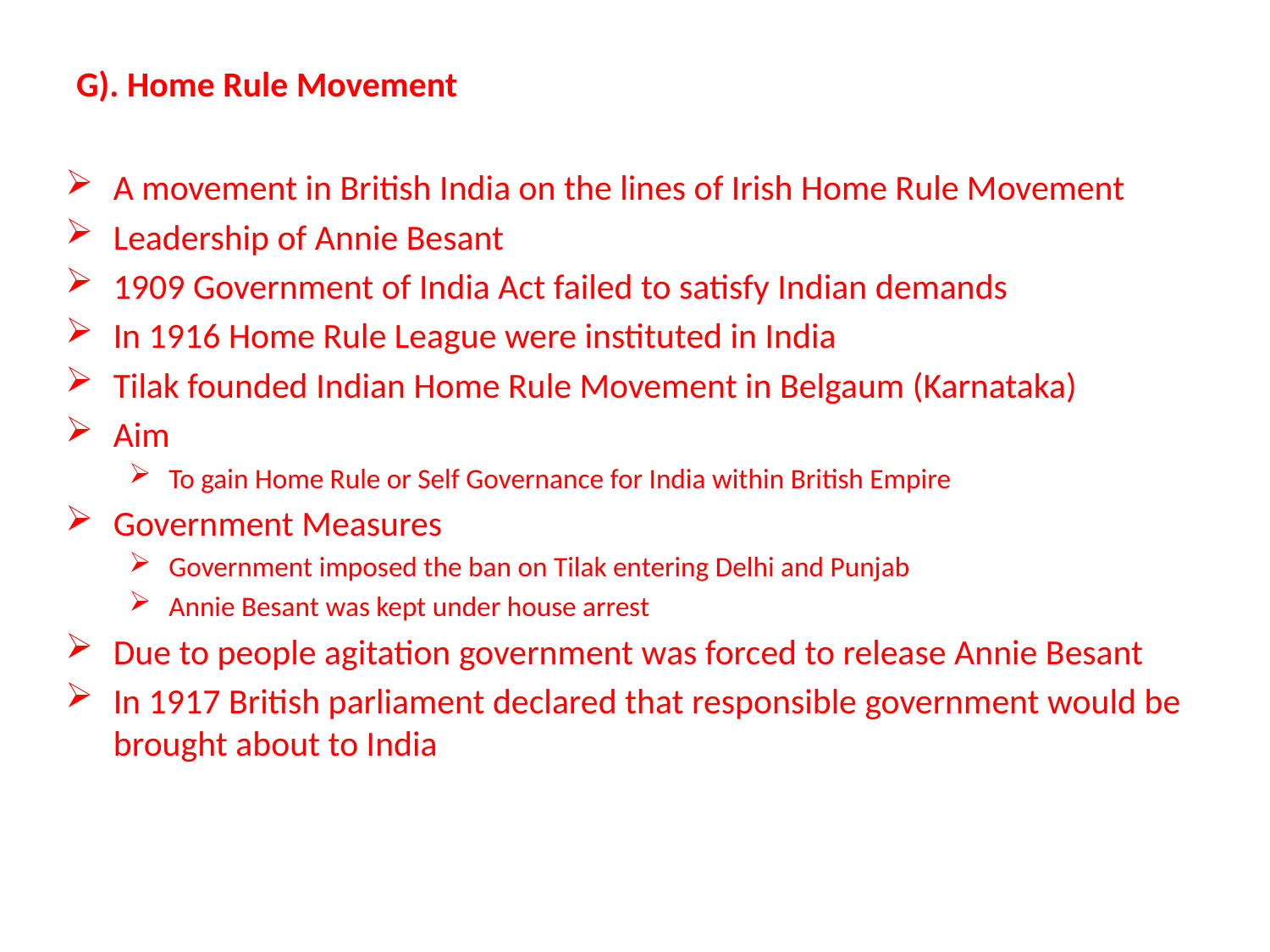

# G). Home Rule Movement
A movement in British India on the lines of Irish Home Rule Movement
Leadership of Annie Besant
1909 Government of India Act failed to satisfy Indian demands
In 1916 Home Rule League were instituted in India
Tilak founded Indian Home Rule Movement in Belgaum (Karnataka)
Aim
To gain Home Rule or Self Governance for India within British Empire
Government Measures
Government imposed the ban on Tilak entering Delhi and Punjab
Annie Besant was kept under house arrest
Due to people agitation government was forced to release Annie Besant
In 1917 British parliament declared that responsible government would be brought about to India